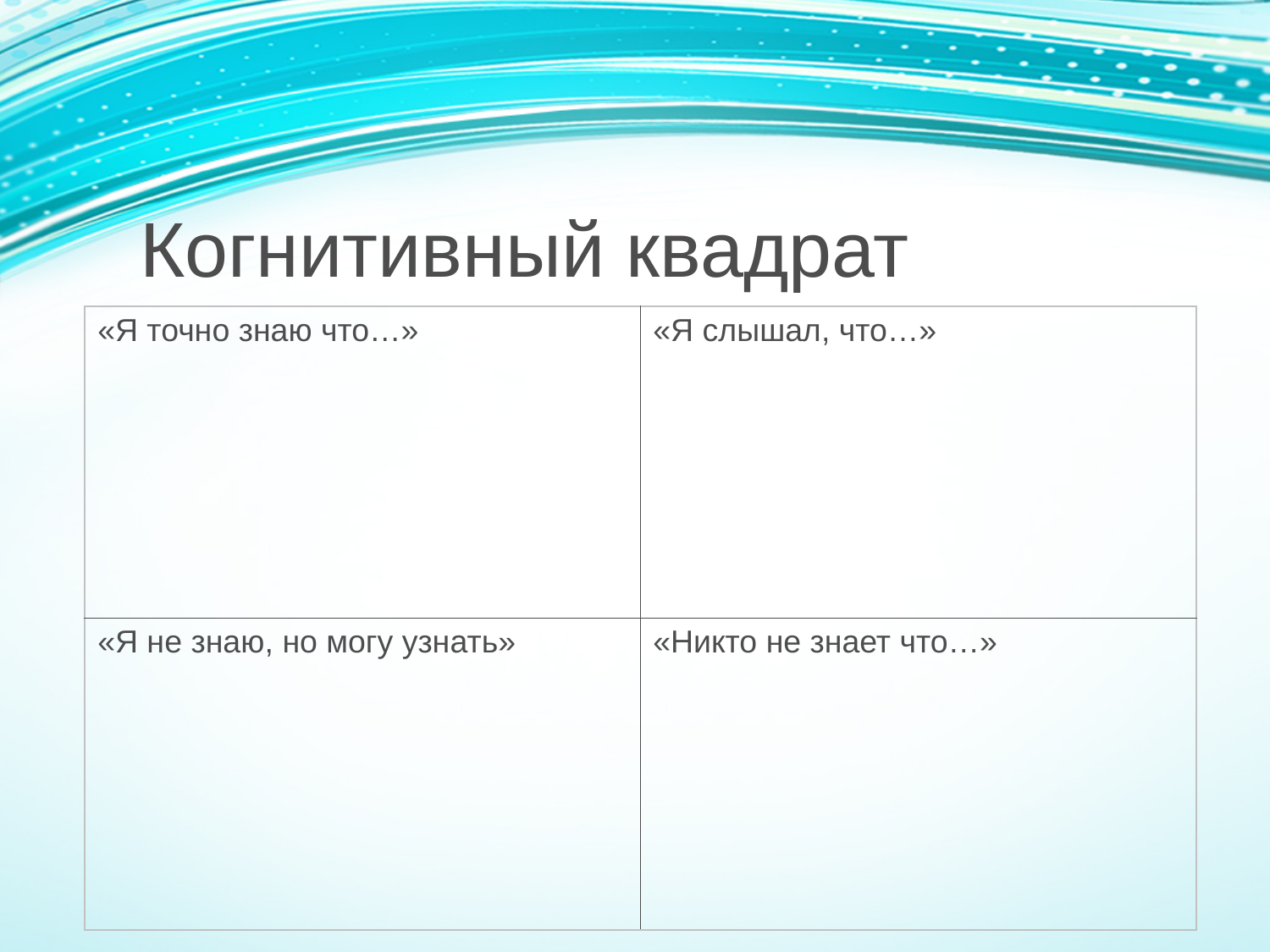

# Когнитивный квадрат
| «Я точно знаю что…» | «Я слышал, что…» |
| --- | --- |
| «Я не знаю, но могу узнать» | «Никто не знает что…» |